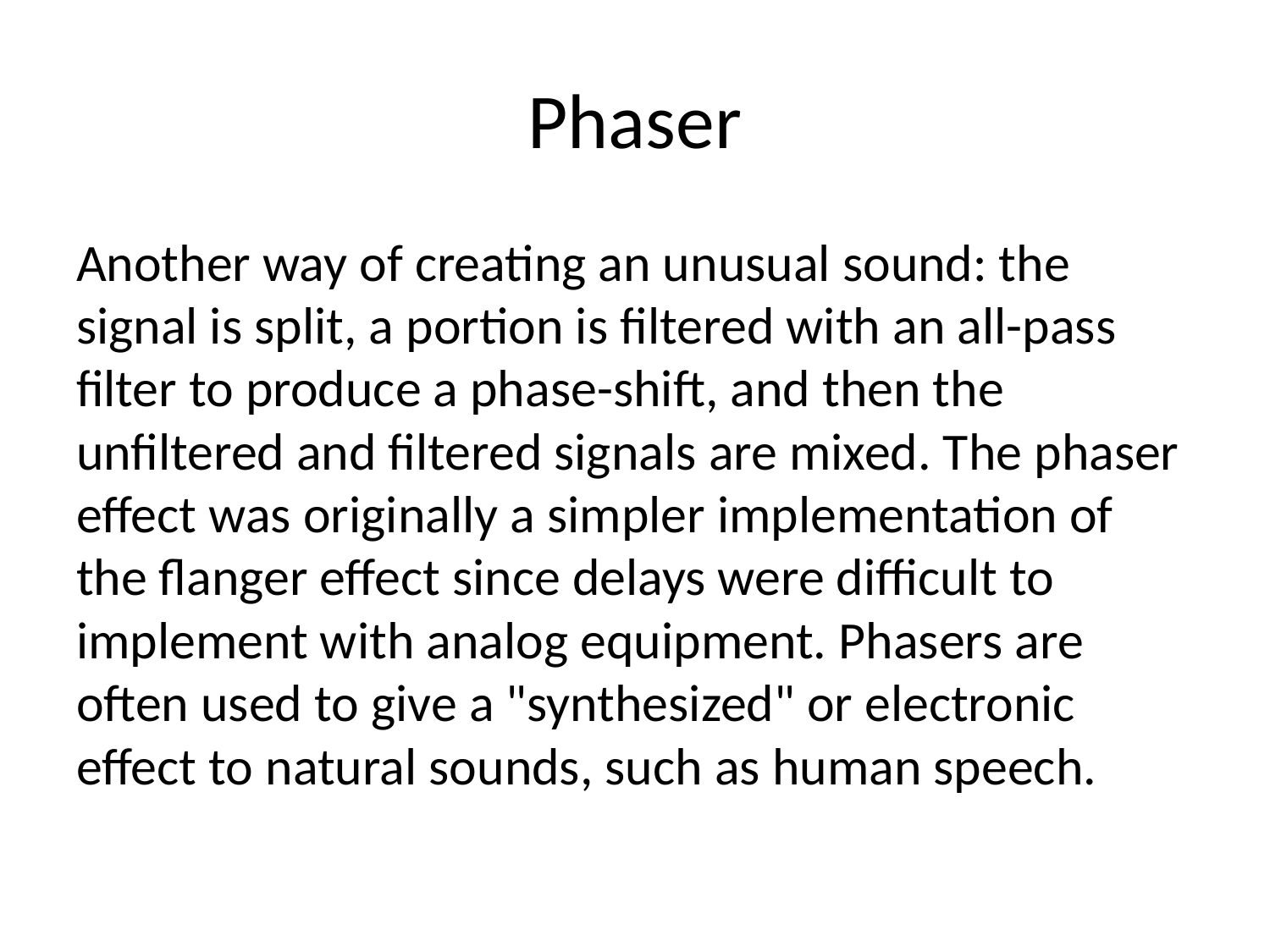

# Phaser
Another way of creating an unusual sound: the signal is split, a portion is filtered with an all-pass filter to produce a phase-shift, and then the unfiltered and filtered signals are mixed. The phaser effect was originally a simpler implementation of the flanger effect since delays were difficult to implement with analog equipment. Phasers are often used to give a "synthesized" or electronic effect to natural sounds, such as human speech.